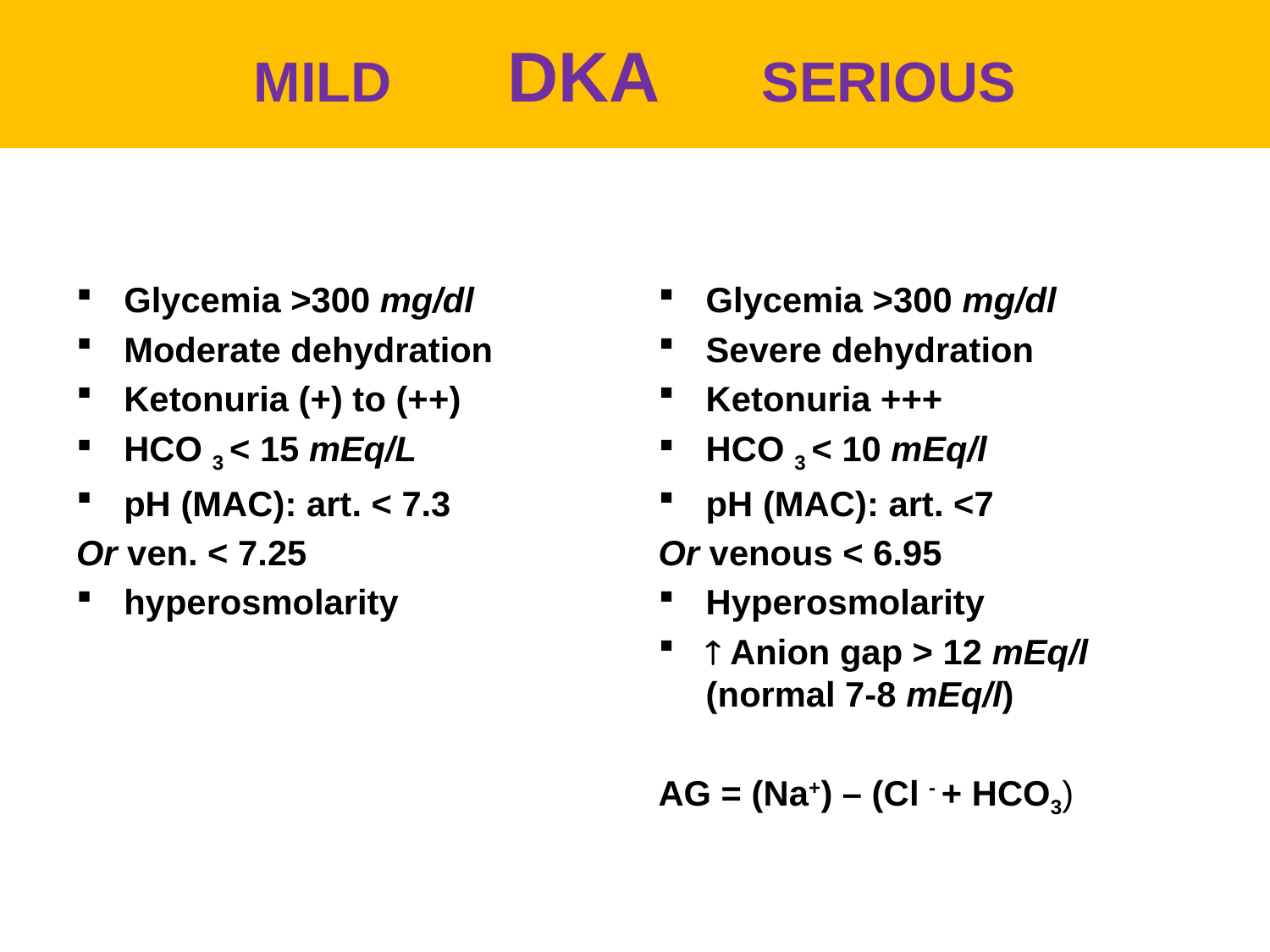

# MILD 	DKA 	SERIOUS

Glycemia >300 mg/dl
Moderate dehydration
Ketonuria (+) to (++)
HCO 3 < 15 mEq/L
pH (MAC): art. < 7.3
Or ven. < 7.25
hyperosmolarity

Glycemia >300 mg/dl
Severe dehydration
Ketonuria +++
HCO 3 < 10 mEq/l
pH (MAC): art. <7
Or venous < 6.95
Hyperosmolarity
↑ Anion gap > 12 mEq/l             (normal 7-8 mEq/l)

AG = (Na+) – (Cl - + HCO3)